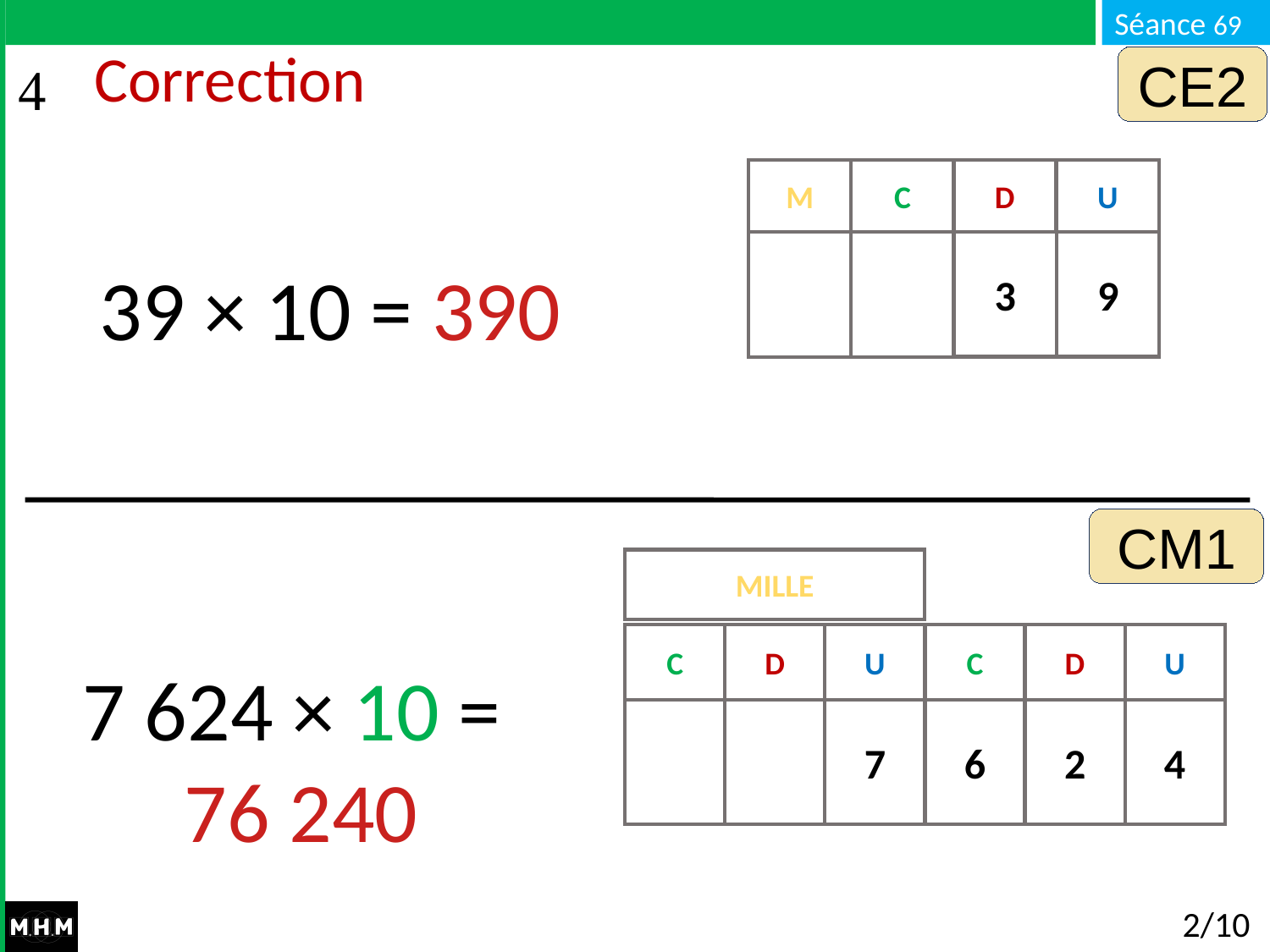

CE2
# Correction
M
C
D
U
3
9

0
0
39 × 10 = 390

CM1
MILLE
C
D
U
C
D
U
7 624 × 10 =
76 240

7
6

2
0
0
4
0
2/10